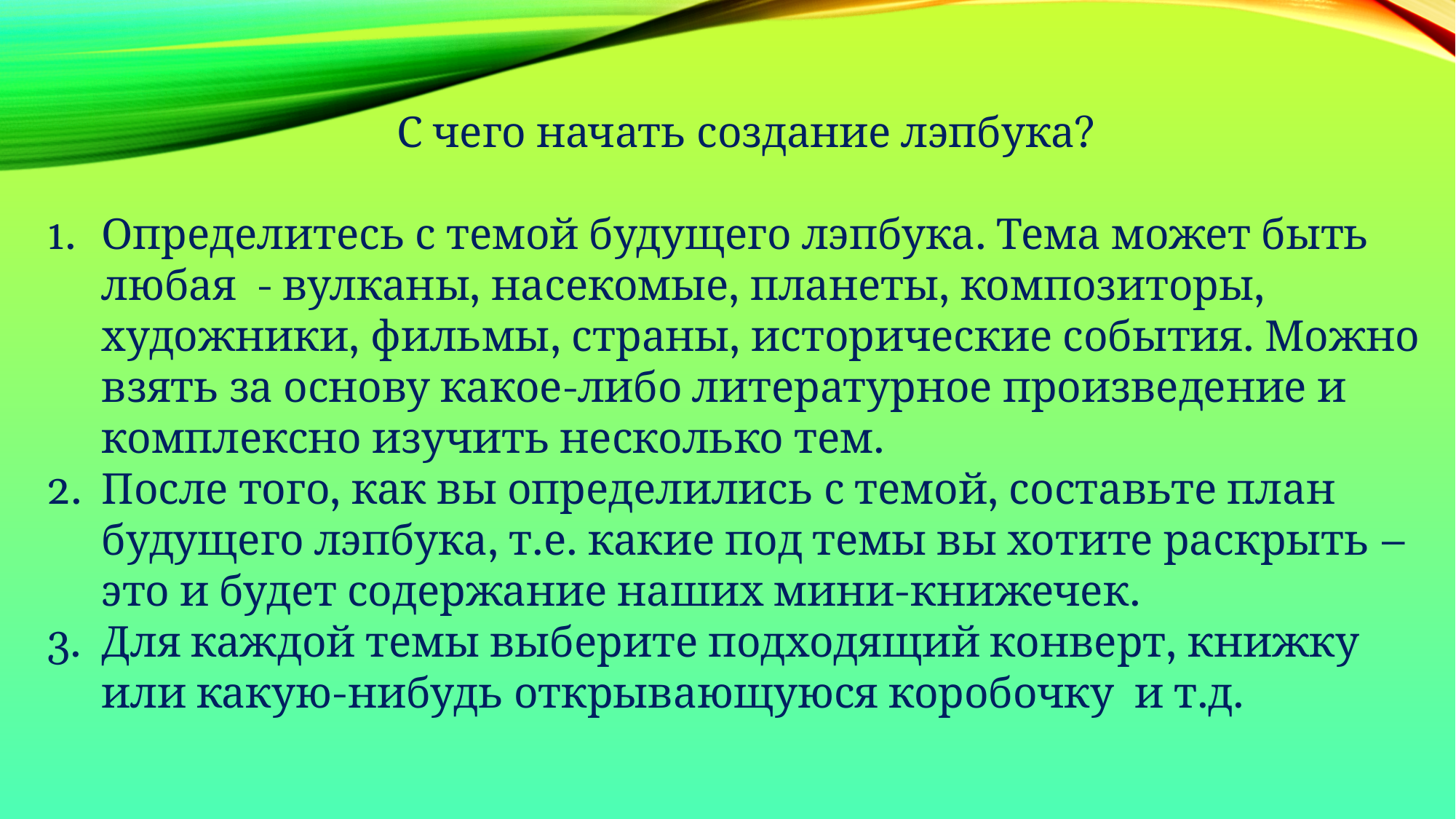

С чего начать создание лэпбука?

Определитесь с темой будущего лэпбука. Тема может быть любая  - вулканы, насекомые, планеты, композиторы, художники, фильмы, страны, исторические события. Можно взять за основу какое-либо литературное произведение и комплексно изучить несколько тем.
После того, как вы определились с темой, составьте план будущего лэпбука, т.е. какие под темы вы хотите раскрыть – это и будет содержание наших мини-книжечек.
Для каждой темы выберите подходящий конверт, книжку или какую-нибудь открывающуюся коробочку  и т.д.